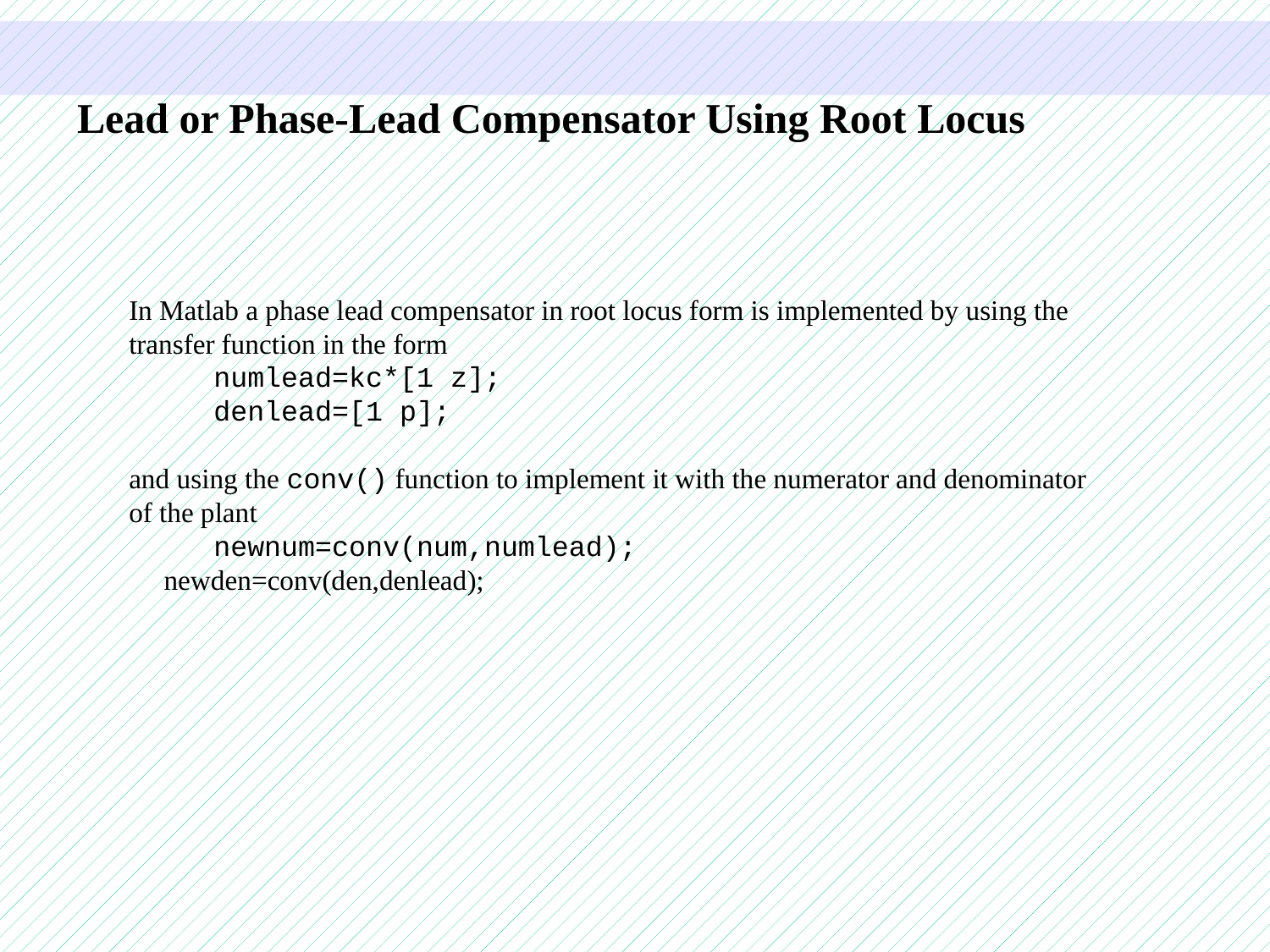

Lead or Phase-Lead Compensator Using Root Locus
In Matlab a phase lead compensator in root locus form is implemented by using the transfer function in the form
     numlead=kc*[1 z];
     denlead=[1 p];

and using the conv() function to implement it with the numerator and denominator of the plant
     newnum=conv(num,numlead);
     newden=conv(den,denlead);